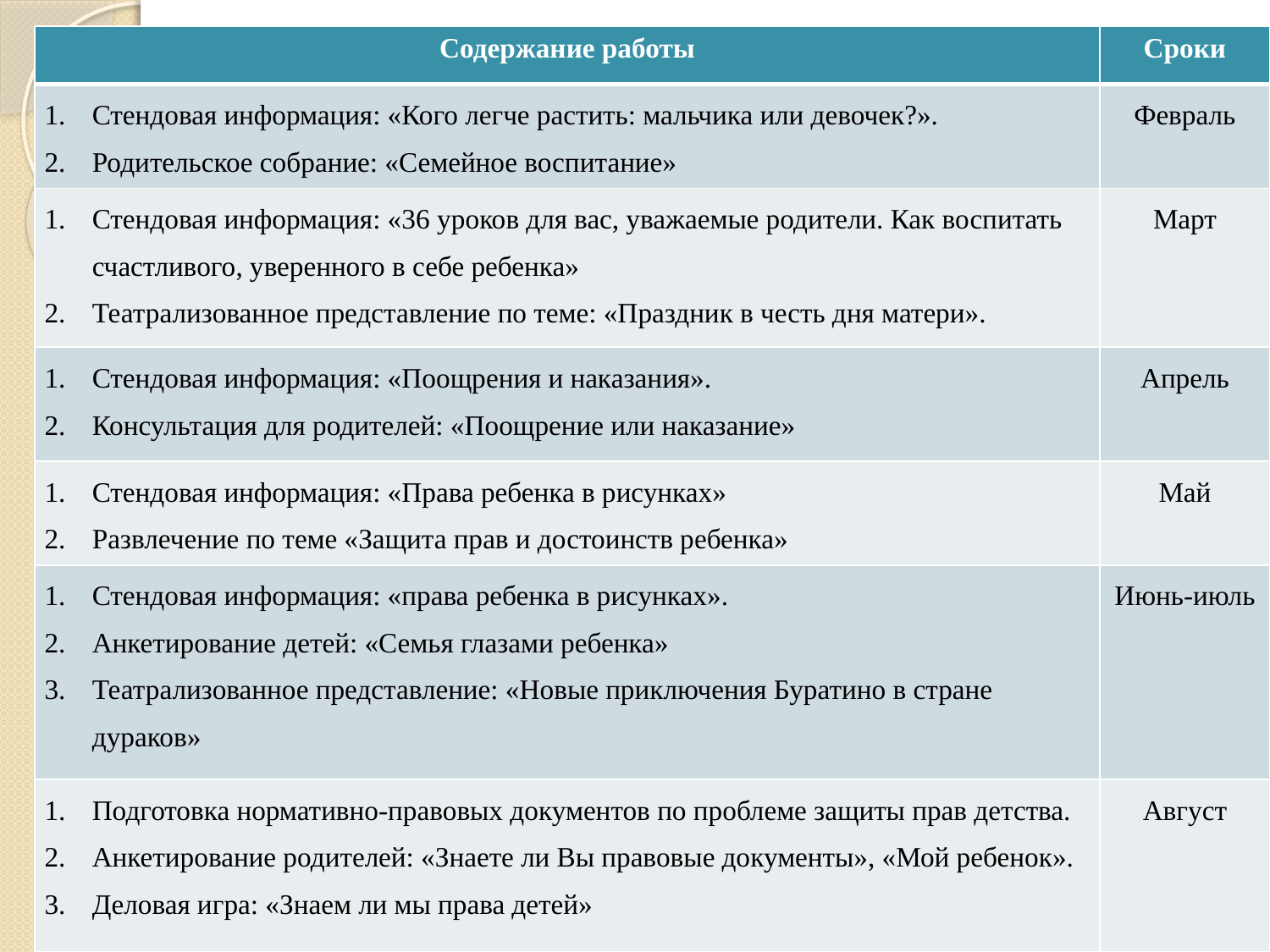

| Содержание работы | Сроки |
| --- | --- |
| Стендовая информация: «Кого легче растить: мальчика или девочек?». Родительское собрание: «Семейное воспитание» | Февраль |
| Стендовая информация: «36 уроков для вас, уважаемые родители. Как воспитать счастливого, уверенного в себе ребенка» Театрализованное представление по теме: «Праздник в честь дня матери». | Март |
| Стендовая информация: «Поощрения и наказания». Консультация для родителей: «Поощрение или наказание» | Апрель |
| Стендовая информация: «Права ребенка в рисунках» Развлечение по теме «Защита прав и достоинств ребенка» | Май |
| Стендовая информация: «права ребенка в рисунках». Анкетирование детей: «Семья глазами ребенка» Театрализованное представление: «Новые приключения Буратино в стране дураков» | Июнь-июль |
| Подготовка нормативно-правовых документов по проблеме защиты прав детства. Анкетирование родителей: «Знаете ли Вы правовые документы», «Мой ребенок». Деловая игра: «Знаем ли мы права детей» | Август |